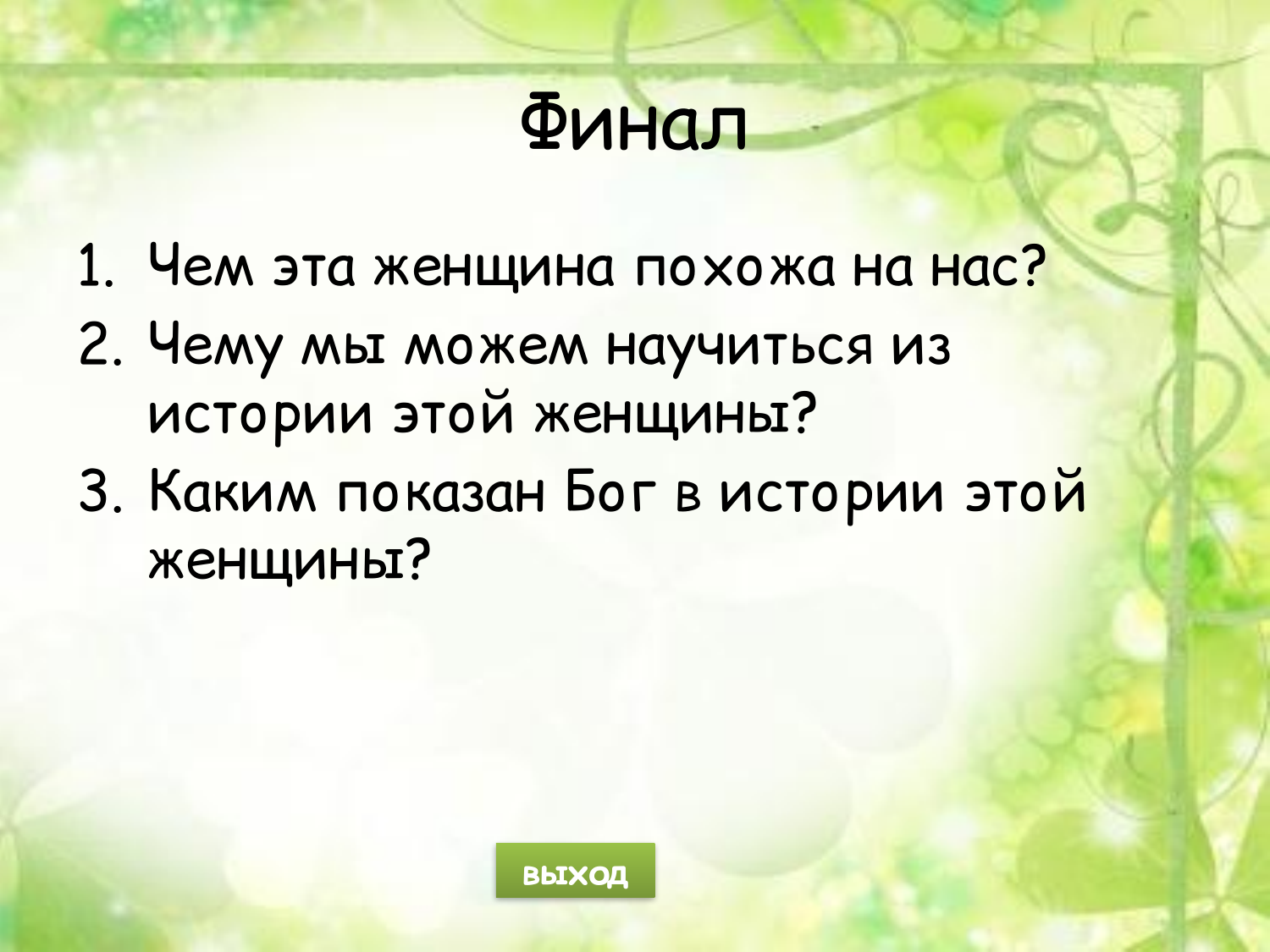

# Финал
Чем эта женщина похожа на нас?
Чему мы можем научиться из истории этой женщины?
Каким показан Бог в истории этой женщины?
выход